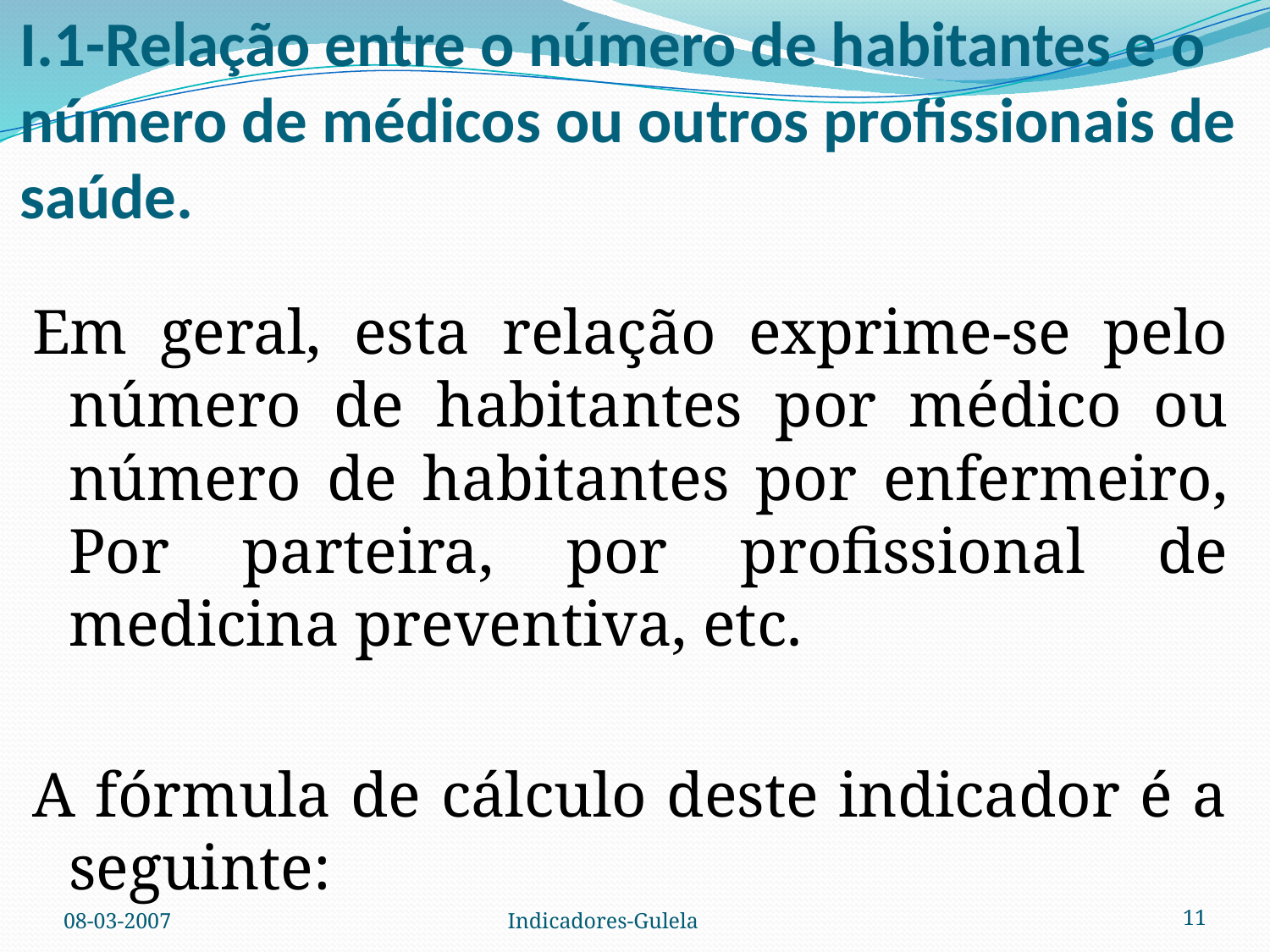

# I.1-Relação entre o número de habitantes e o número de médicos ou outros profissionais de saúde.

Em geral, esta relação exprime-se pelo número de habitantes por médico ou número de habitantes por enfermeiro, Por parteira, por profissional de medicina preventiva, etc.

A fórmula de cálculo deste indicador é a seguinte:

08-03-2007
Indicadores-Gulela
11